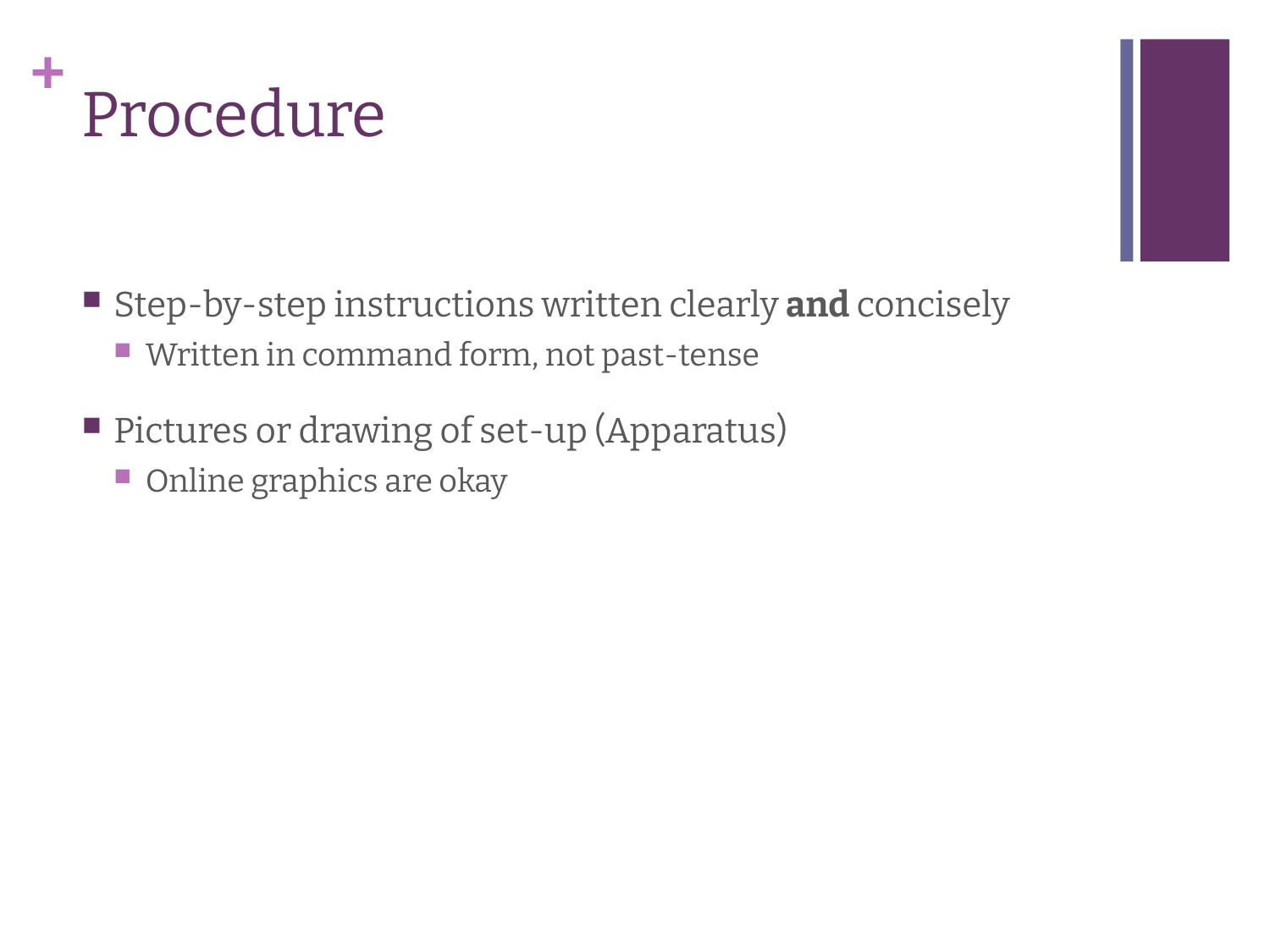

# Procedure
Step-by-step instructions written clearly and concisely
Written in command form, not past-tense
Pictures or drawing of set-up (Apparatus)
Online graphics are okay